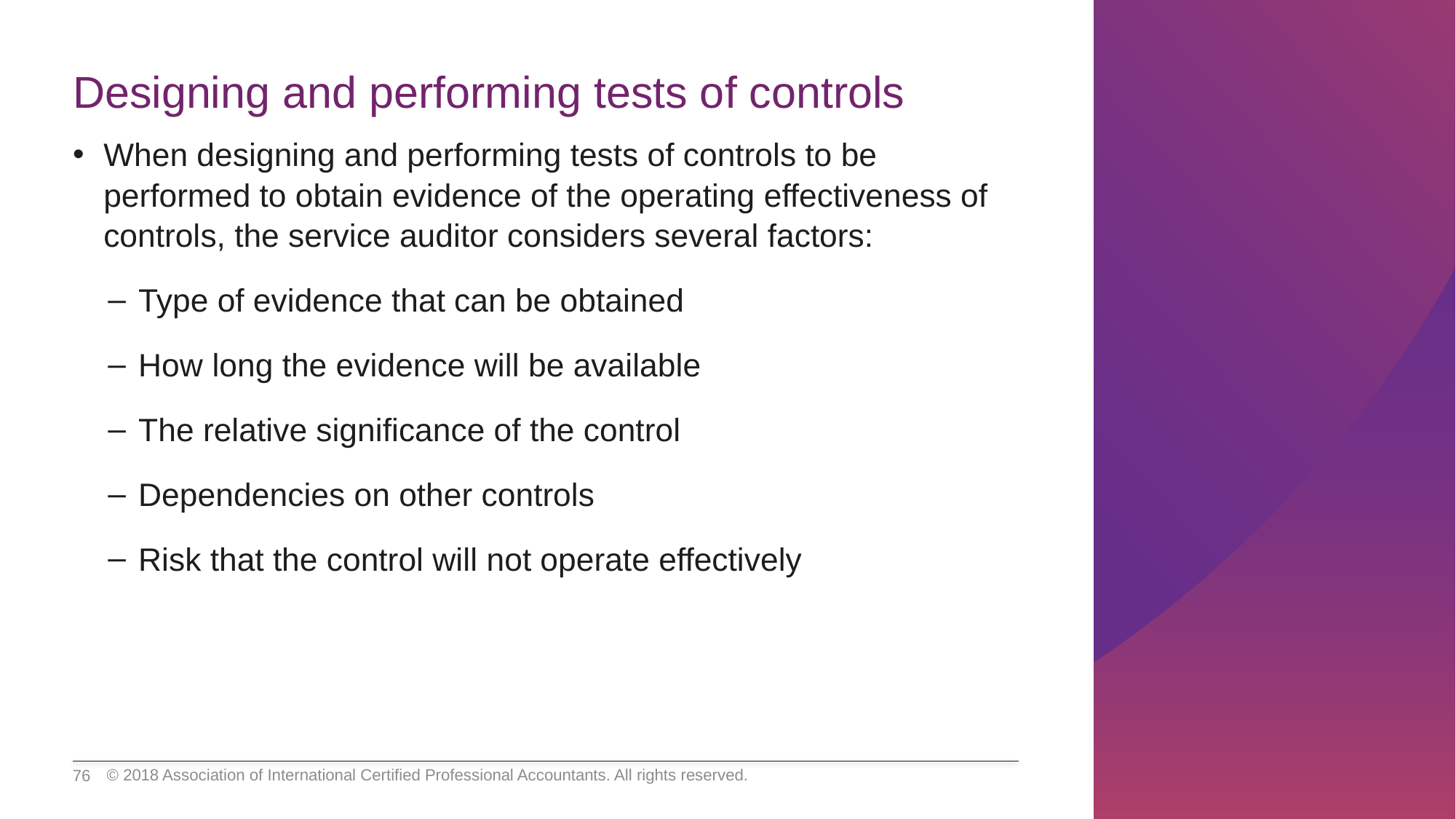

# Designing and performing tests of controls
When designing and performing tests of controls to be performed to obtain evidence of the operating effectiveness of controls, the service auditor considers several factors:
Type of evidence that can be obtained
How long the evidence will be available
The relative significance of the control
Dependencies on other controls
Risk that the control will not operate effectively

© 2018 Association of International Certified Professional Accountants. All rights reserved.
76